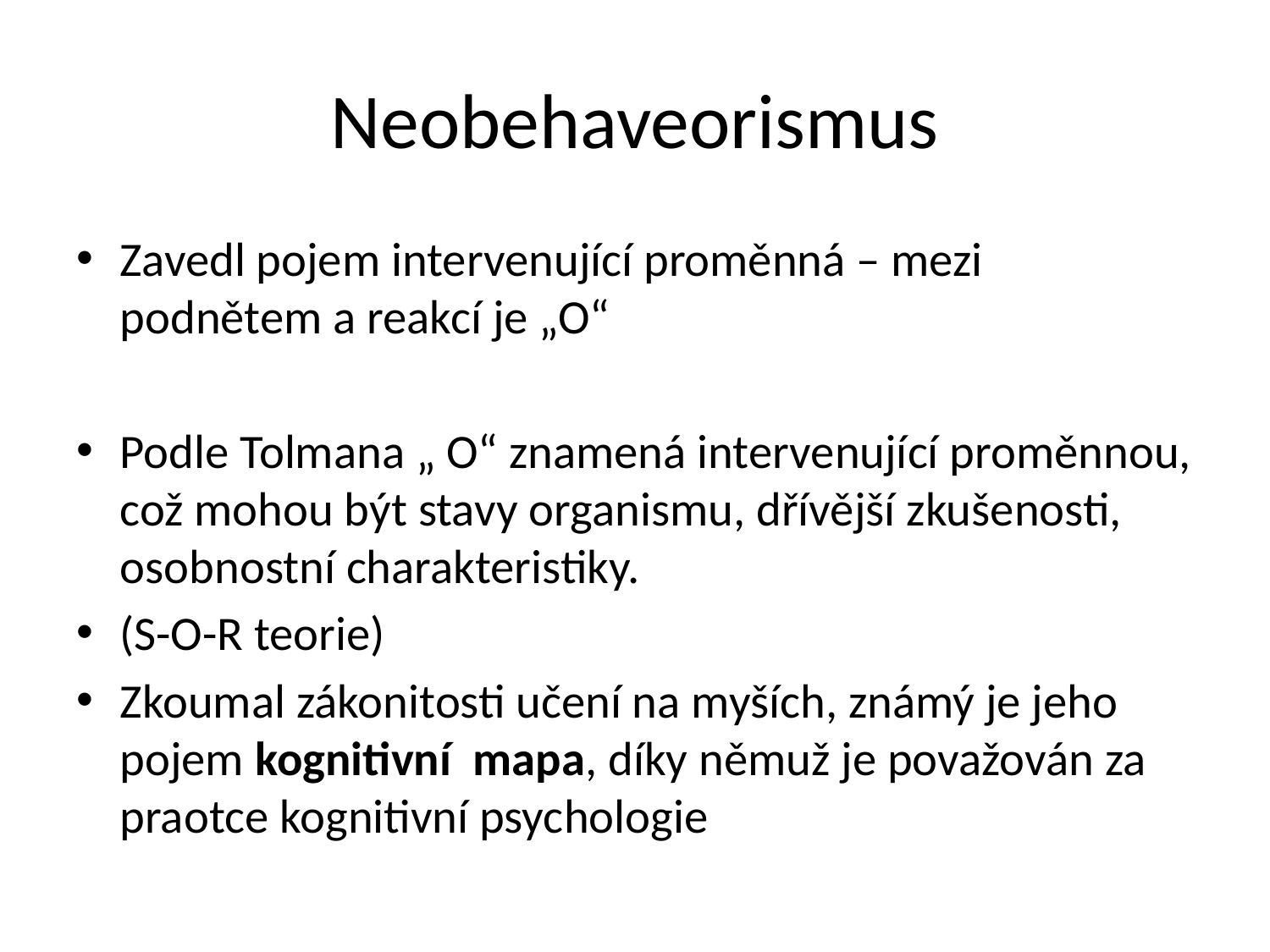

# Neobehaveorismus
Zavedl pojem intervenující proměnná – mezi podnětem a reakcí je „O“

Podle Tolmana „ O“ znamená intervenující proměnnou, což mohou být stavy organismu, dřívější zkušenosti, osobnostní charakteristiky.
(S-O-R teorie)
Zkoumal zákonitosti učení na myších, známý je jeho pojem kognitivní  mapa, díky němuž je považován za praotce kognitivní psychologie